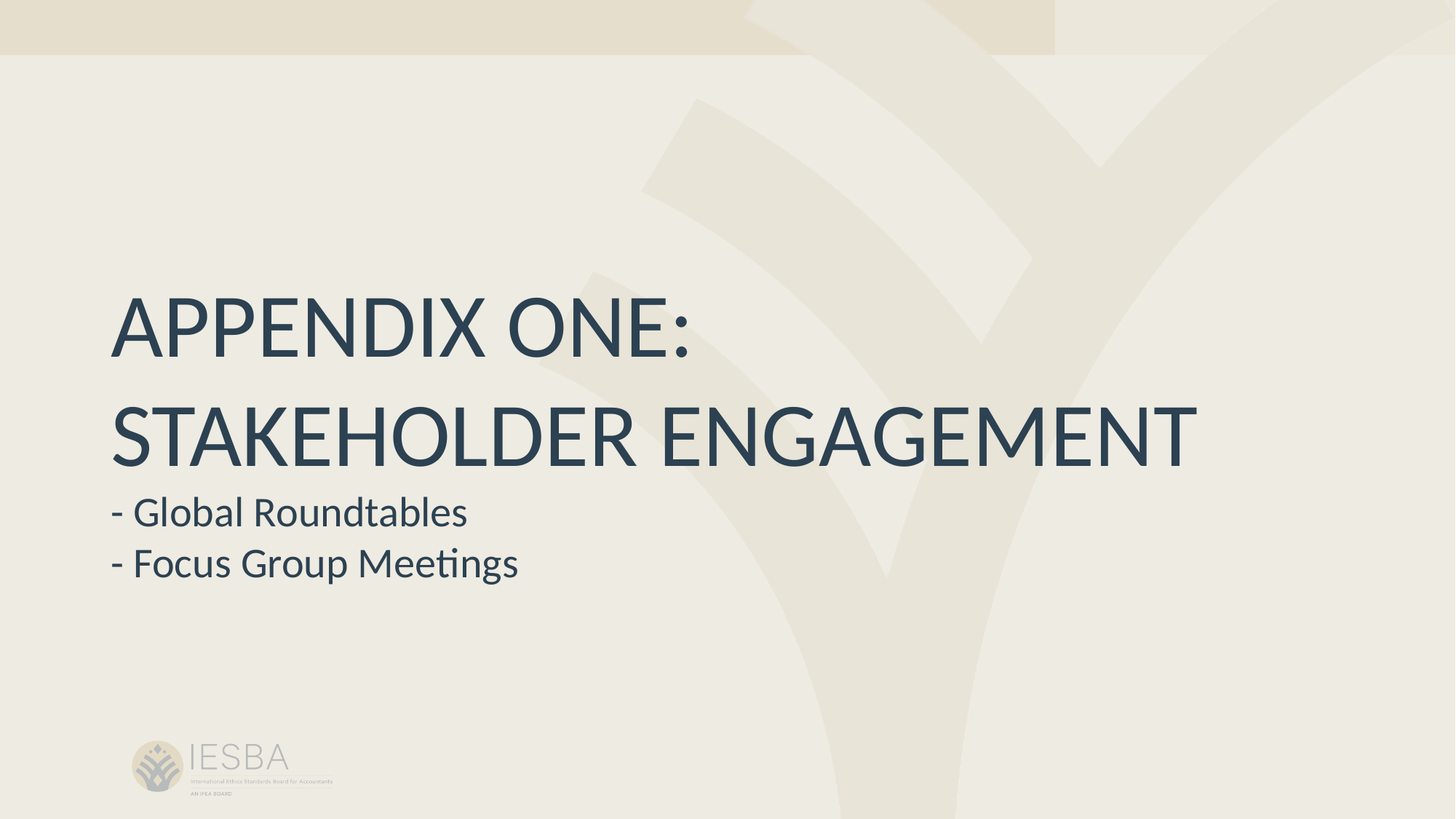

# APPENDIX ONE: STAKEHOLDER ENGAGEMENT - Global Roundtables - Focus Group Meetings